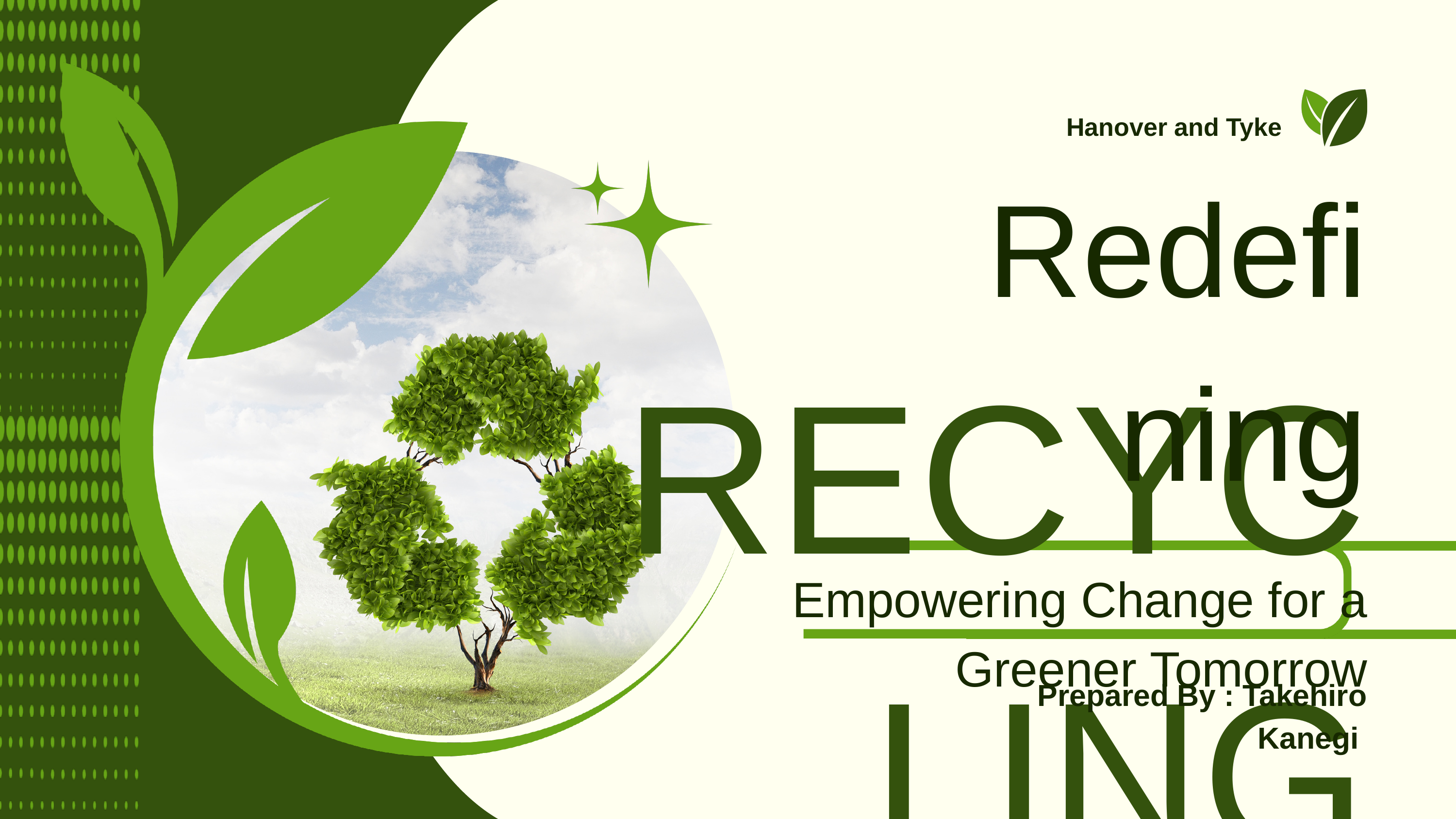

Hanover and Tyke

Redefining

RECYCLING

Empowering Change for a Greener Tomorrow
Prepared By : Takehiro Kanegi